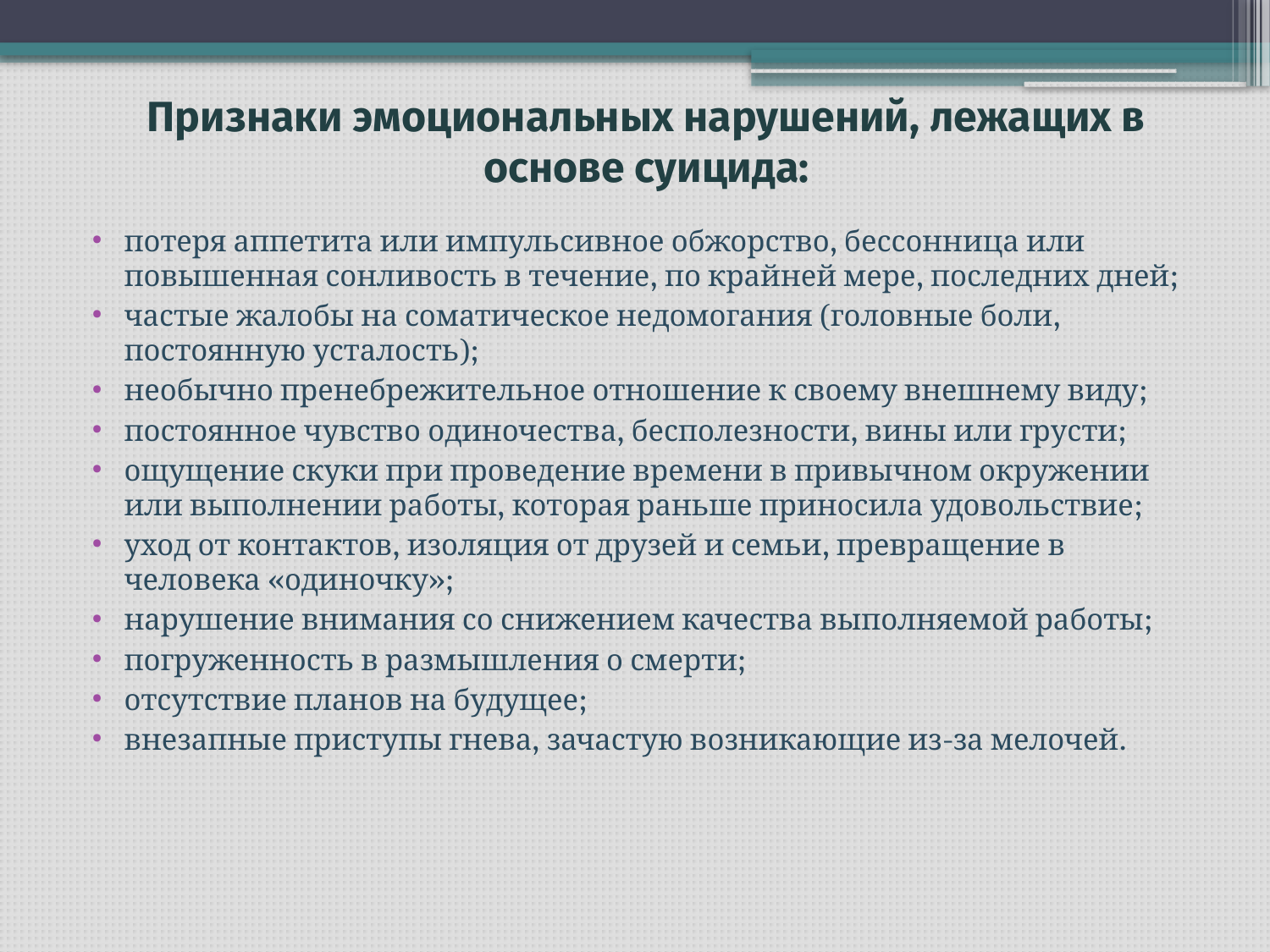

# Признаки эмоциональных нарушений, лежащих в основе суицида:
потеря аппетита или импульсивное обжорство, бессонница или повышенная сонливость в течение, по крайней мере, последних дней;
частые жалобы на соматическое недомогания (головные боли, постоянную усталость);
необычно пренебрежительное отношение к своему внешнему виду;
постоянное чувство одиночества, бесполезности, вины или грусти;
ощущение скуки при проведение времени в привычном окружении или выполнении работы, которая раньше приносила удовольствие;
уход от контактов, изоляция от друзей и семьи, превращение в человека «одиночку»;
нарушение внимания со снижением качества выполняемой работы;
погруженность в размышления о смерти;
отсутствие планов на будущее;
внезапные приступы гнева, зачастую возникающие из-за мелочей.